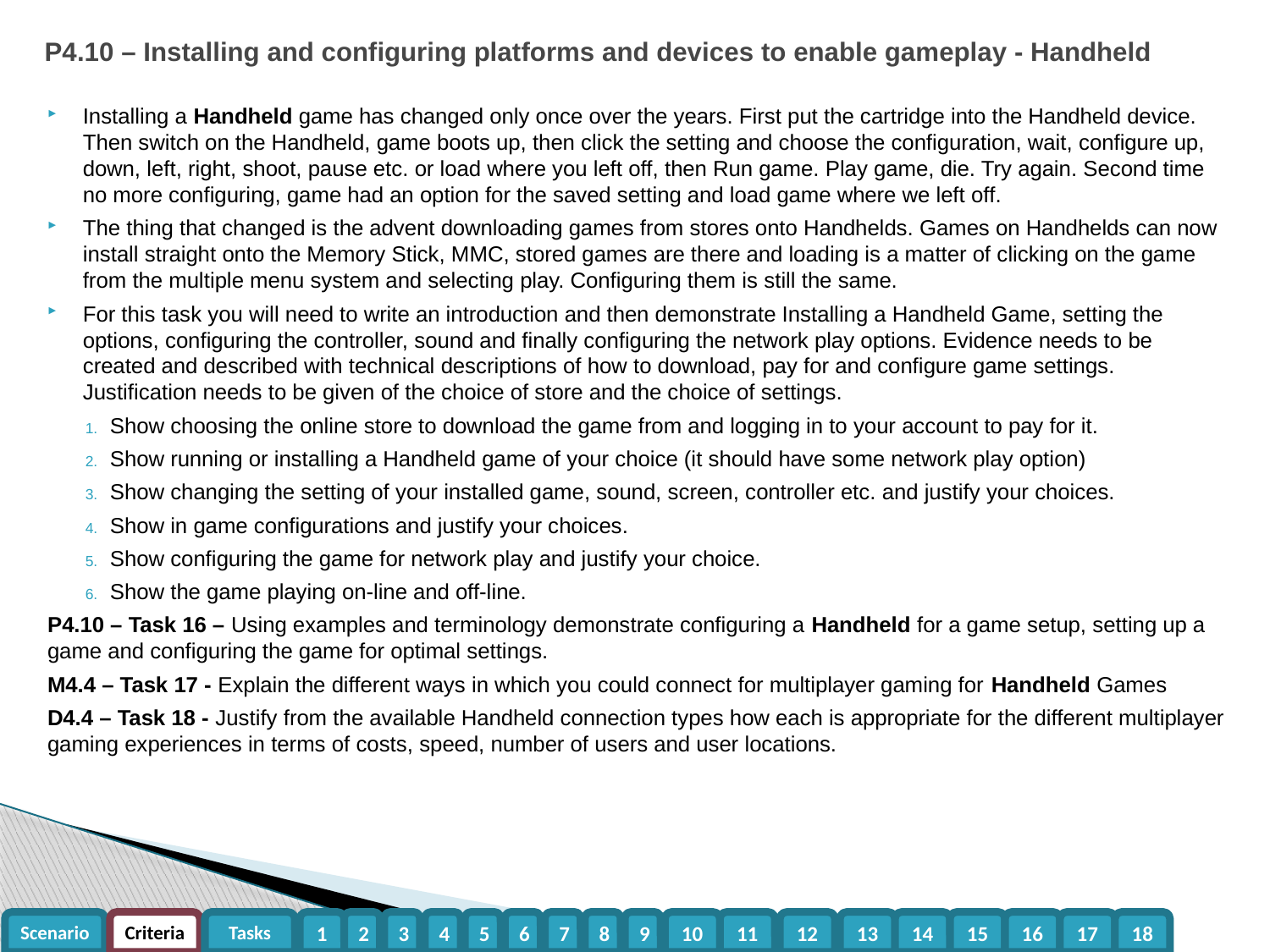

# P4.10 – Installing and configuring platforms and devices to enable gameplay - Handheld
Installing a Handheld game has changed only once over the years. First put the cartridge into the Handheld device. Then switch on the Handheld, game boots up, then click the setting and choose the configuration, wait, configure up, down, left, right, shoot, pause etc. or load where you left off, then Run game. Play game, die. Try again. Second time no more configuring, game had an option for the saved setting and load game where we left off.
The thing that changed is the advent downloading games from stores onto Handhelds. Games on Handhelds can now install straight onto the Memory Stick, MMC, stored games are there and loading is a matter of clicking on the game from the multiple menu system and selecting play. Configuring them is still the same.
For this task you will need to write an introduction and then demonstrate Installing a Handheld Game, setting the options, configuring the controller, sound and finally configuring the network play options. Evidence needs to be created and described with technical descriptions of how to download, pay for and configure game settings. Justification needs to be given of the choice of store and the choice of settings.
Show choosing the online store to download the game from and logging in to your account to pay for it.
Show running or installing a Handheld game of your choice (it should have some network play option)
Show changing the setting of your installed game, sound, screen, controller etc. and justify your choices.
Show in game configurations and justify your choices.
Show configuring the game for network play and justify your choice.
Show the game playing on-line and off-line.
P4.10 – Task 16 – Using examples and terminology demonstrate configuring a Handheld for a game setup, setting up a game and configuring the game for optimal settings.
M4.4 – Task 17 - Explain the different ways in which you could connect for multiplayer gaming for Handheld Games
D4.4 – Task 18 - Justify from the available Handheld connection types how each is appropriate for the different multiplayer gaming experiences in terms of costs, speed, number of users and user locations.